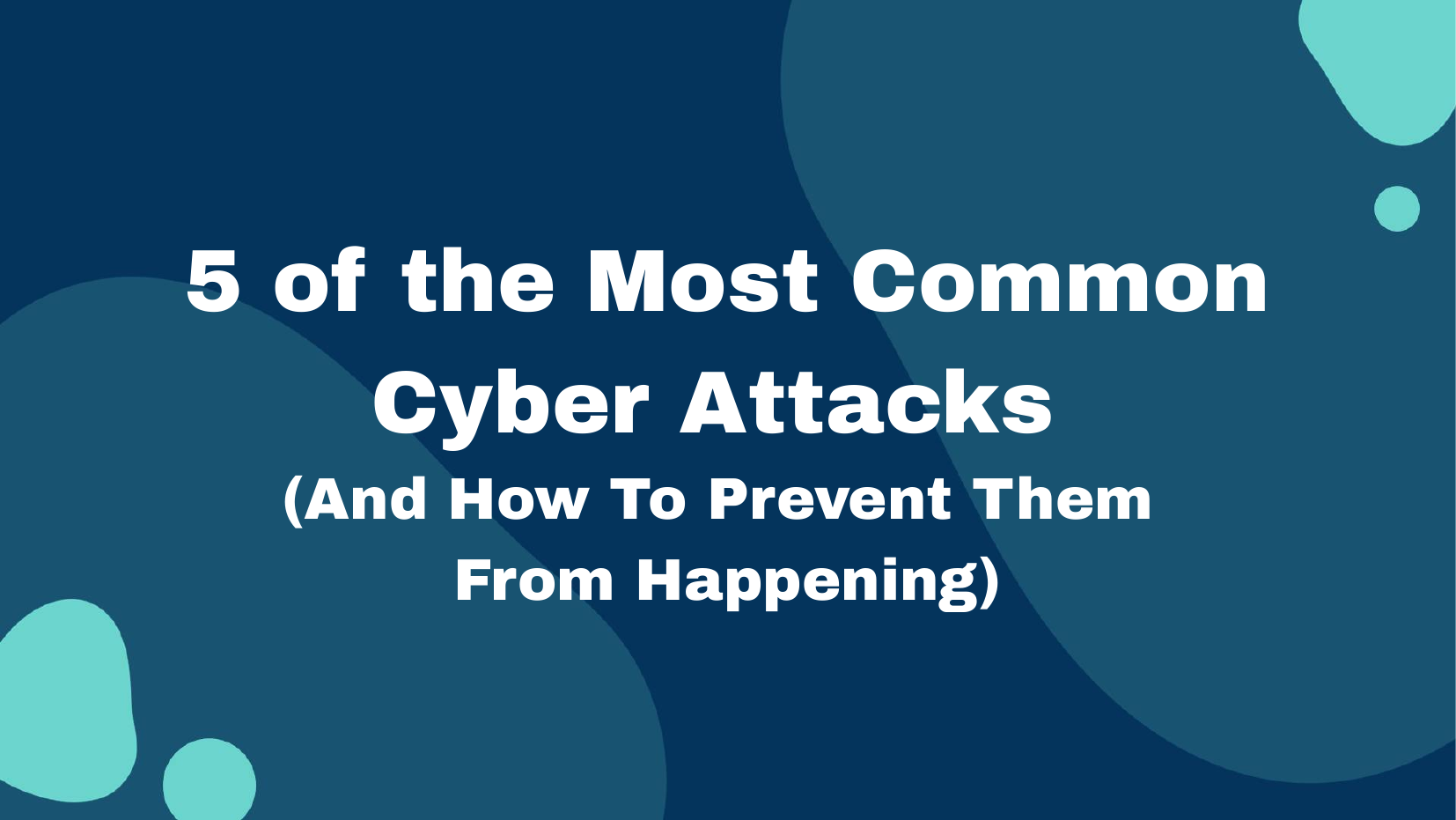

# 5 of the Most Common Cyber Attacks
(And How To Prevent Them
From Happening)